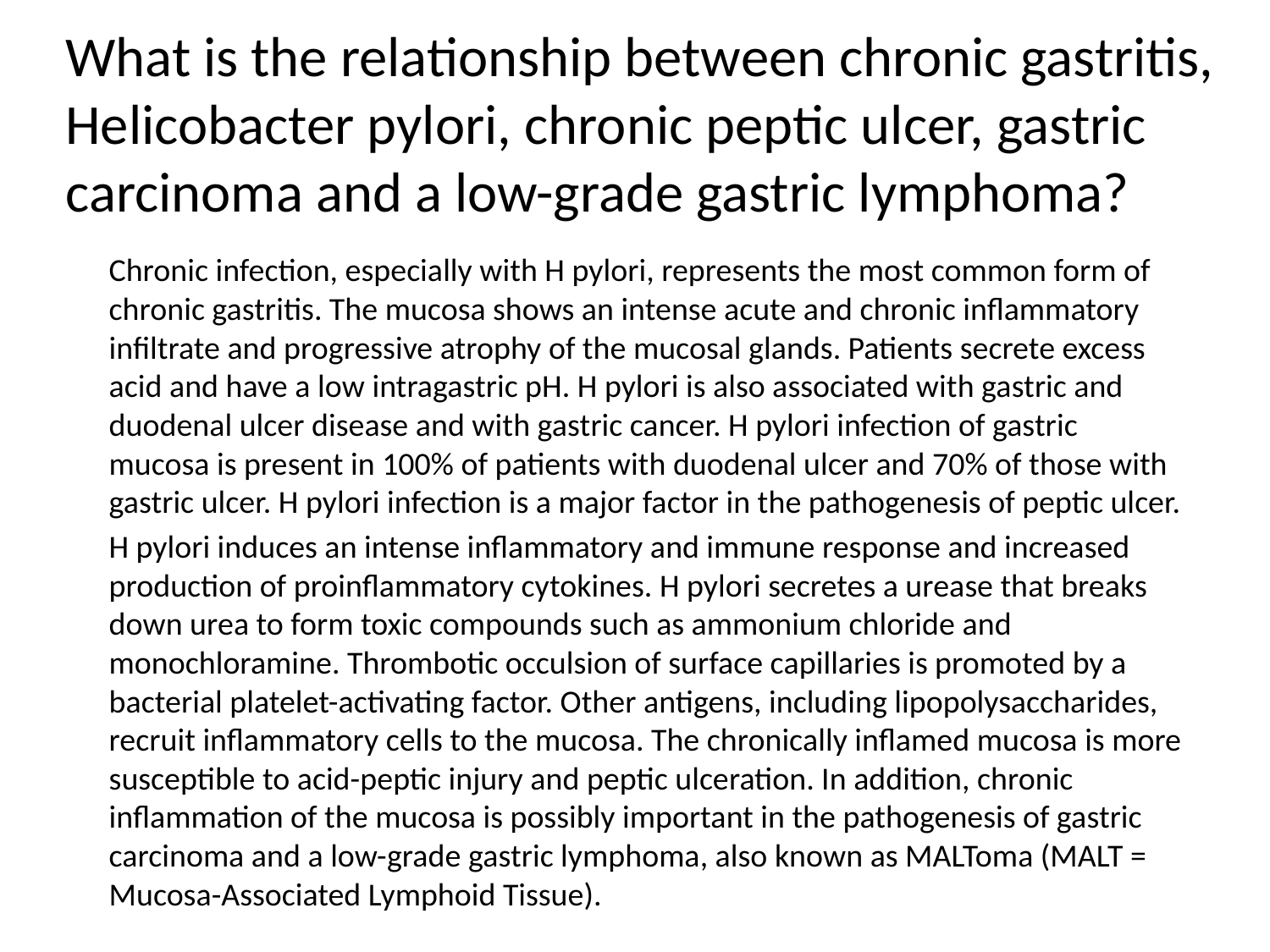

# What is the relationship between chronic gastritis, Helicobacter pylori, chronic peptic ulcer, gastric carcinoma and a low-grade gastric lymphoma?
      Chronic infection, especially with H pylori, represents the most common form of chronic gastritis. The mucosa shows an intense acute and chronic inflammatory infiltrate and progressive atrophy of the mucosal glands. Patients secrete excess acid and have a low intragastric pH. H pylori is also associated with gastric and duodenal ulcer disease and with gastric cancer. H pylori infection of gastric mucosa is present in 100% of patients with duodenal ulcer and 70% of those with gastric ulcer. H pylori infection is a major factor in the pathogenesis of peptic ulcer.
      H pylori induces an intense inflammatory and immune response and increased production of proinflammatory cytokines. H pylori secretes a urease that breaks down urea to form toxic compounds such as ammonium chloride and monochloramine. Thrombotic occulsion of surface capillaries is promoted by a bacterial platelet-activating factor. Other antigens, including lipopolysaccharides, recruit inflammatory cells to the mucosa. The chronically inflamed mucosa is more susceptible to acid-peptic injury and peptic ulceration. In addition, chronic inflammation of the mucosa is possibly important in the pathogenesis of gastric carcinoma and a low-grade gastric lymphoma, also known as MALToma (MALT = Mucosa-Associated Lymphoid Tissue).